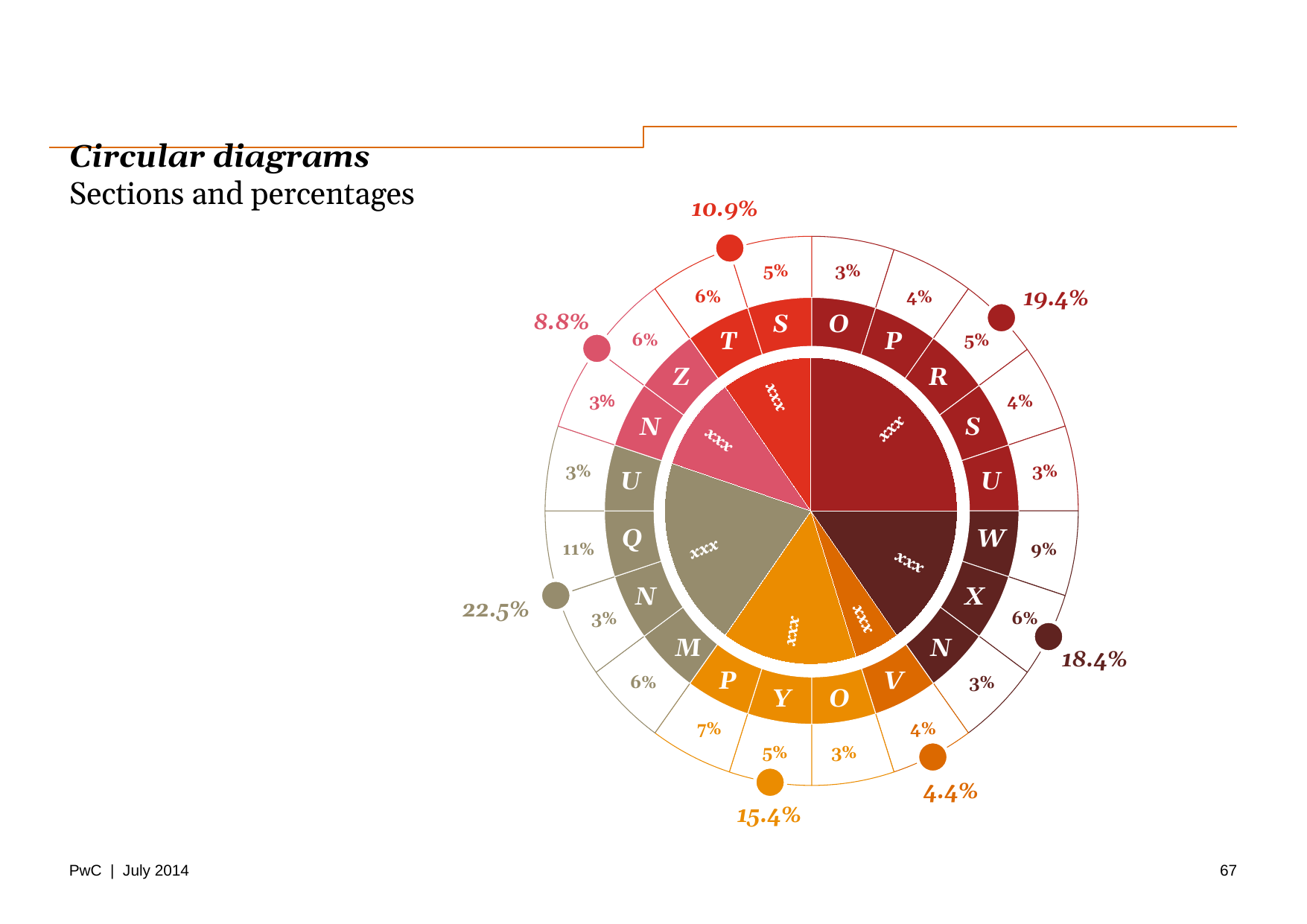

# Circular diagrams Sections and percentages
10.9%

5%
3%
6%
4%
6%
5%
3%
4%
3%
3%
11%
9%
3%
6%
6%
3%
7%
4%
5%
3%
19.4%

S
O
8.8%

T
P

Z
R

xxx
N
S
xxx
xxx
U
U
xxx
Q
W
xxx
xxx
X
N
xxx

22.5%

M
N
18.4%
P
V
Y
O

4.4%
15.4%
67